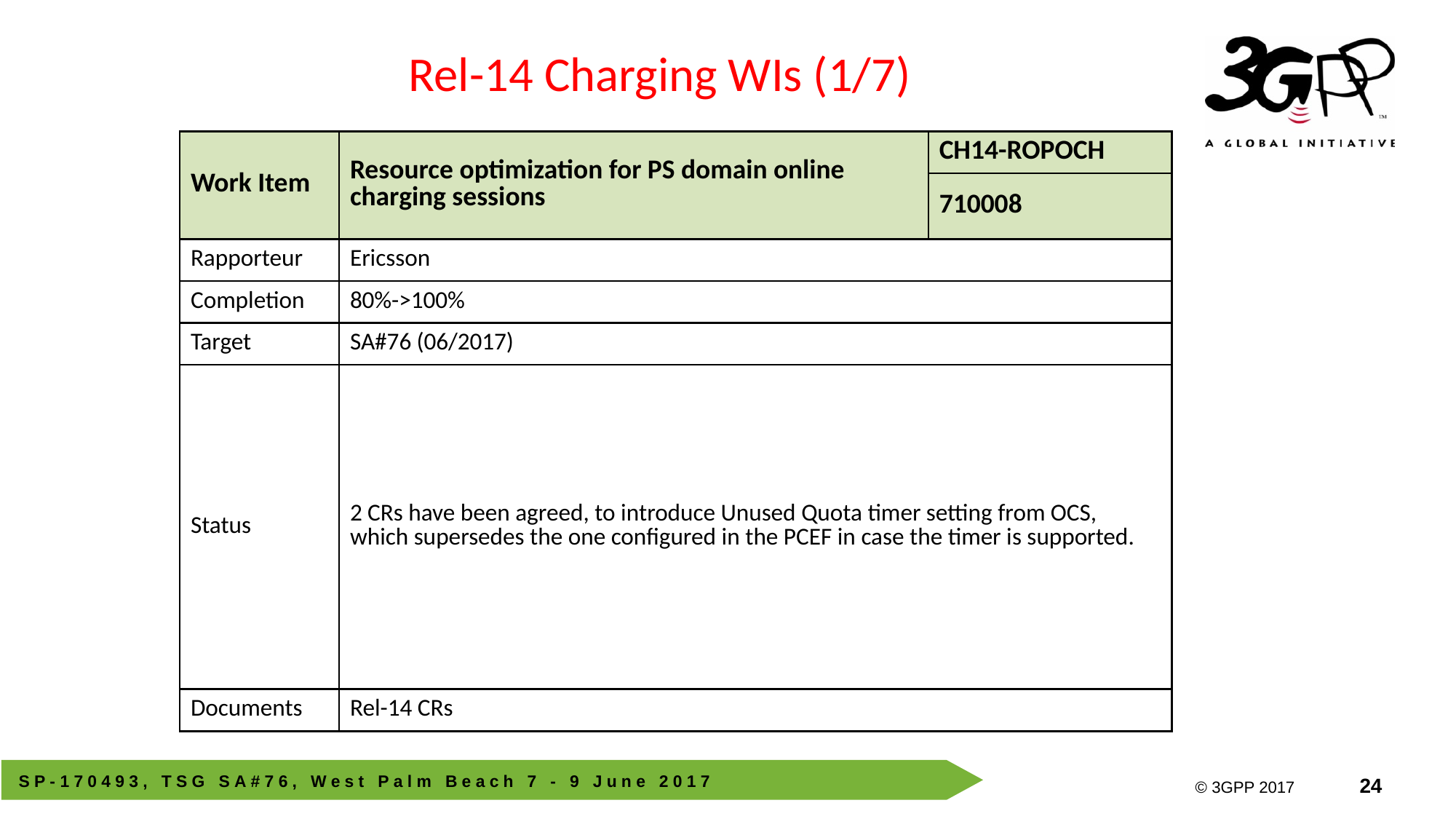

Rel-14 Charging WIs (1/7)
| Work Item | Resource optimization for PS domain online charging sessions | CH14-ROPOCH |
| --- | --- | --- |
|  |  | 710008 |
| Rapporteur | Ericsson |  |
| Completion | 80%->100% |  |
| Target | SA#76 (06/2017) |  |
| Status | 2 CRs have been agreed, to introduce Unused Quota timer setting from OCS, which supersedes the one configured in the PCEF in case the timer is supported. |  |
| Documents | Rel-14 CRs |  |